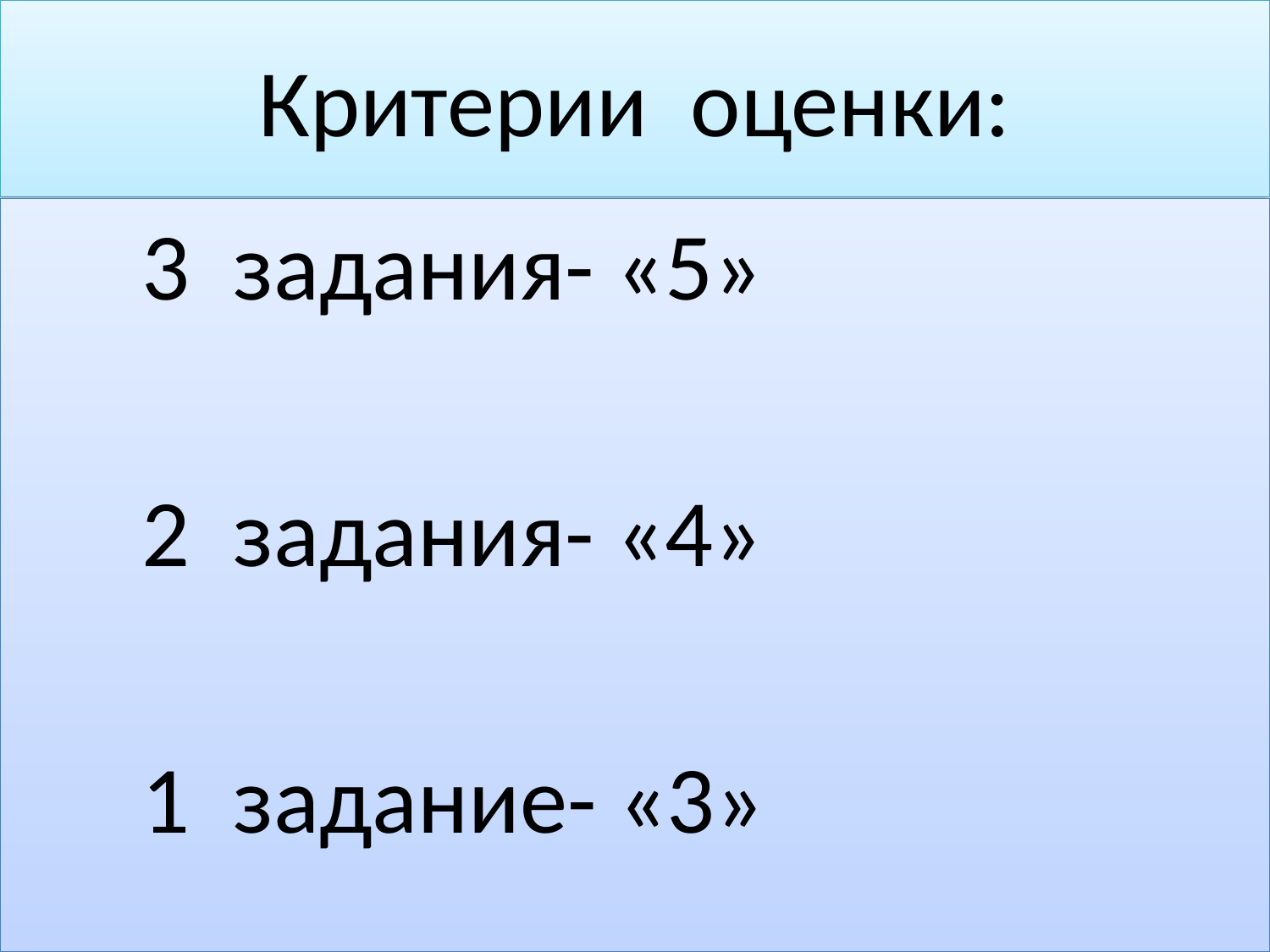

# Критерии  оценки:
      3  задания- «5»

      2  задания- «4»

      1  задание- «3»